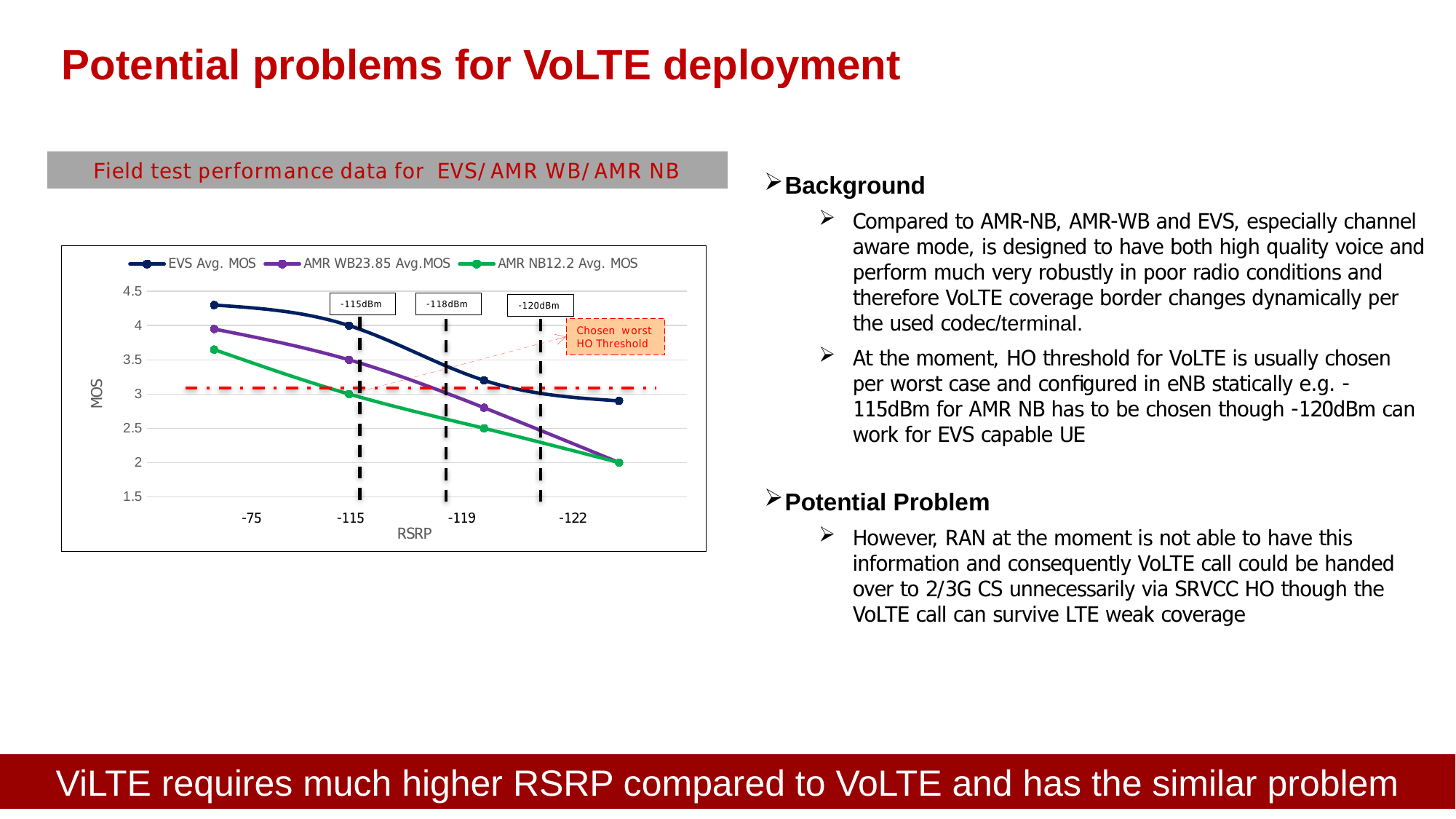

# Potential problems for VoLTE deployment
Field test performance data for  EVS/AMR WB/AMR NB
Background
Compared to AMR-NB, AMR-WB and EVS, especially channel aware mode, is designed to have both high quality voice and perform much very robustly in poor radio conditions and therefore VoLTE coverage border changes dynamically per the used codec/terminal.
At the moment, HO threshold for VoLTE is usually chosen per worst case and configured in eNB statically e.g. -115dBm for AMR NB has to be chosen though -120dBm can work for EVS capable UE

Potential Problem
However, RAN at the moment is not able to have this information and consequently VoLTE call could be handed over to 2/3G CS unnecessarily via SRVCC HO though the VoLTE call can survive LTE weak coverage

### Chart

| Category |  |  |  |
|---|---|---|---|
-115dBm
-118dBm
-120dBm
Chosen  worst HO Threshold

-75                  -115                    -119                    -122
ViLTE requires much higher RSRP compared to VoLTE and has the similar problem